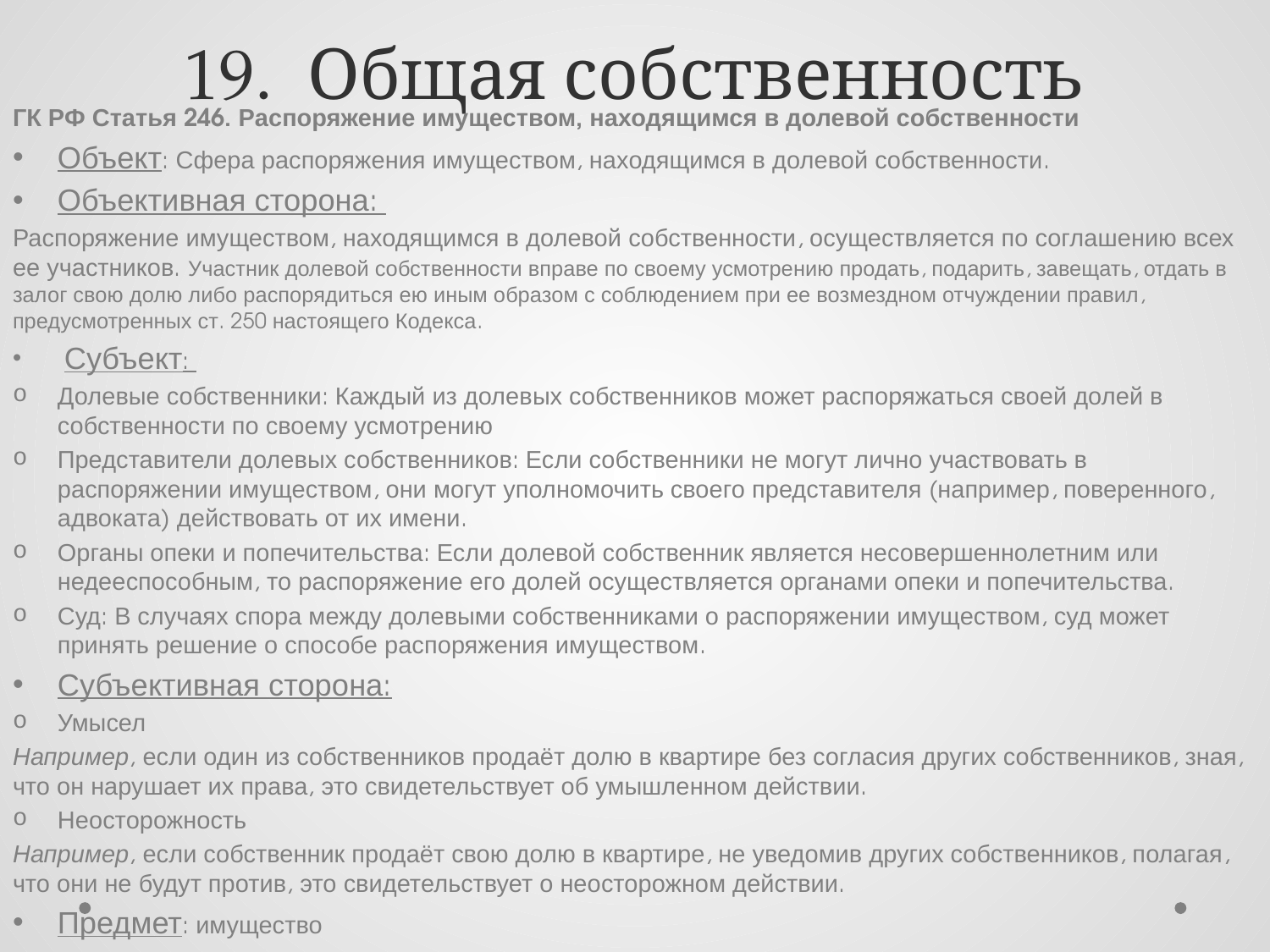

# 19.  Общая собственность
ГК РФ Статья 246. Распоряжение имуществом, находящимся в долевой собственности
Объект: Сфера распоряжения имуществом, находящимся в долевой собственности.
Объективная сторона:
Распоряжение имуществом, находящимся в долевой собственности, осуществляется по соглашению всех ее участников. Участник долевой собственности вправе по своему усмотрению продать, подарить, завещать, отдать в залог свою долю либо распорядиться ею иным образом с соблюдением при ее возмездном отчуждении правил, предусмотренных ст. 250 настоящего Кодекса.
 Субъект:
Долевые собственники: Каждый из долевых собственников может распоряжаться своей долей в собственности по своему усмотрению
Представители долевых собственников: Если собственники не могут лично участвовать в распоряжении имуществом, они могут уполномочить своего представителя (например, поверенного, адвоката) действовать от их имени.
Органы опеки и попечительства: Если долевой собственник является несовершеннолетним или недееспособным, то распоряжение его долей осуществляется органами опеки и попечительства.
Суд: В случаях спора между долевыми собственниками о распоряжении имуществом, суд может принять решение о способе распоряжения имуществом.
Субъективная сторона:
Умысел
Например, если один из собственников продаёт долю в квартире без согласия других собственников, зная, что он нарушает их права, это свидетельствует об умышленном действии.
Неосторожность
Например, если собственник продаёт свою долю в квартире, не уведомив других собственников, полагая, что они не будут против, это свидетельствует о неосторожном действии.
Предмет: имущество